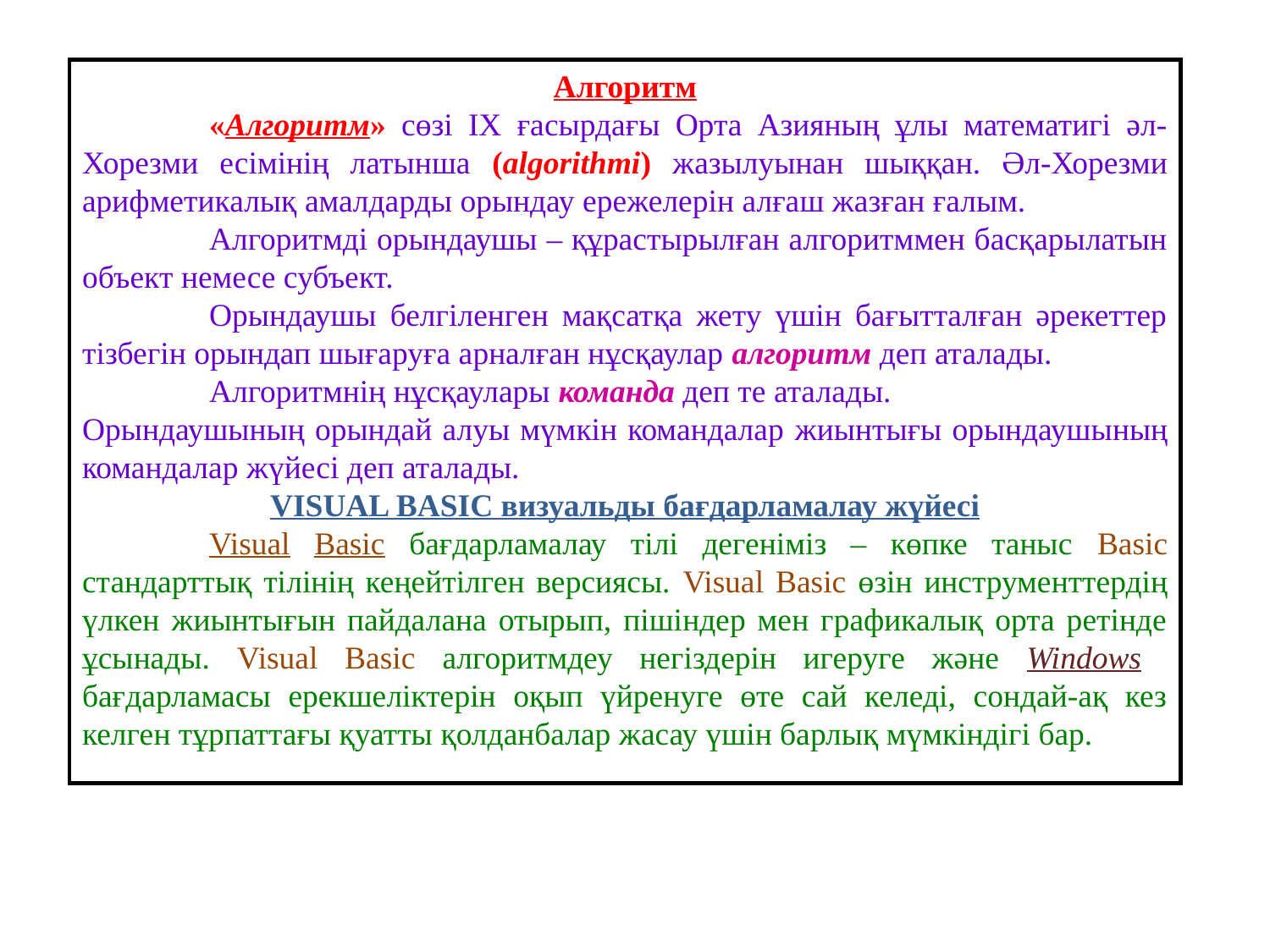

Алгоритм
	«Алгоритм» сөзі ІХ ғасырдағы Орта Азияның ұлы математигі әл-Хорезми есімінің латынша (algorithmi) жазылуынан шыққан. Әл-Хорезми арифметикалық амалдарды орындау ережелерін алғаш жазған ғалым.
	Алгоритмді орындаушы – құрастырылған алгоритммен басқарылатын объект немесе субъект.
	Орындаушы белгіленген мақсатқа жету үшін бағытталған әрекеттер тізбегін орындап шығаруға арналған нұсқаулар алгоритм деп аталады.
	Алгоритмнің нұсқаулары команда деп те аталады.
Орындаушының орындай алуы мүмкін командалар жиынтығы орындаушының командалар жүйесі деп аталады.
VISUAL BASIC визуальды бағдарламалау жүйесі
	Visual Basic бағдарламалау тілі дегеніміз – көпке таныс Basic стандарттық тілінің кеңейтілген версиясы. Visual Basic өзін инструменттердің үлкен жиынтығын пайдалана отырып, пішіндер мен графикалық орта ретінде ұсынады. Visual Basic алгоритмдеу негіздерін игеруге және Windows  бағдарламасы ерекшеліктерін оқып үйренуге өте сай келеді, сондай-ақ кез келген тұрпаттағы қуатты қолданбалар жасау үшін барлық мүмкіндігі бар.